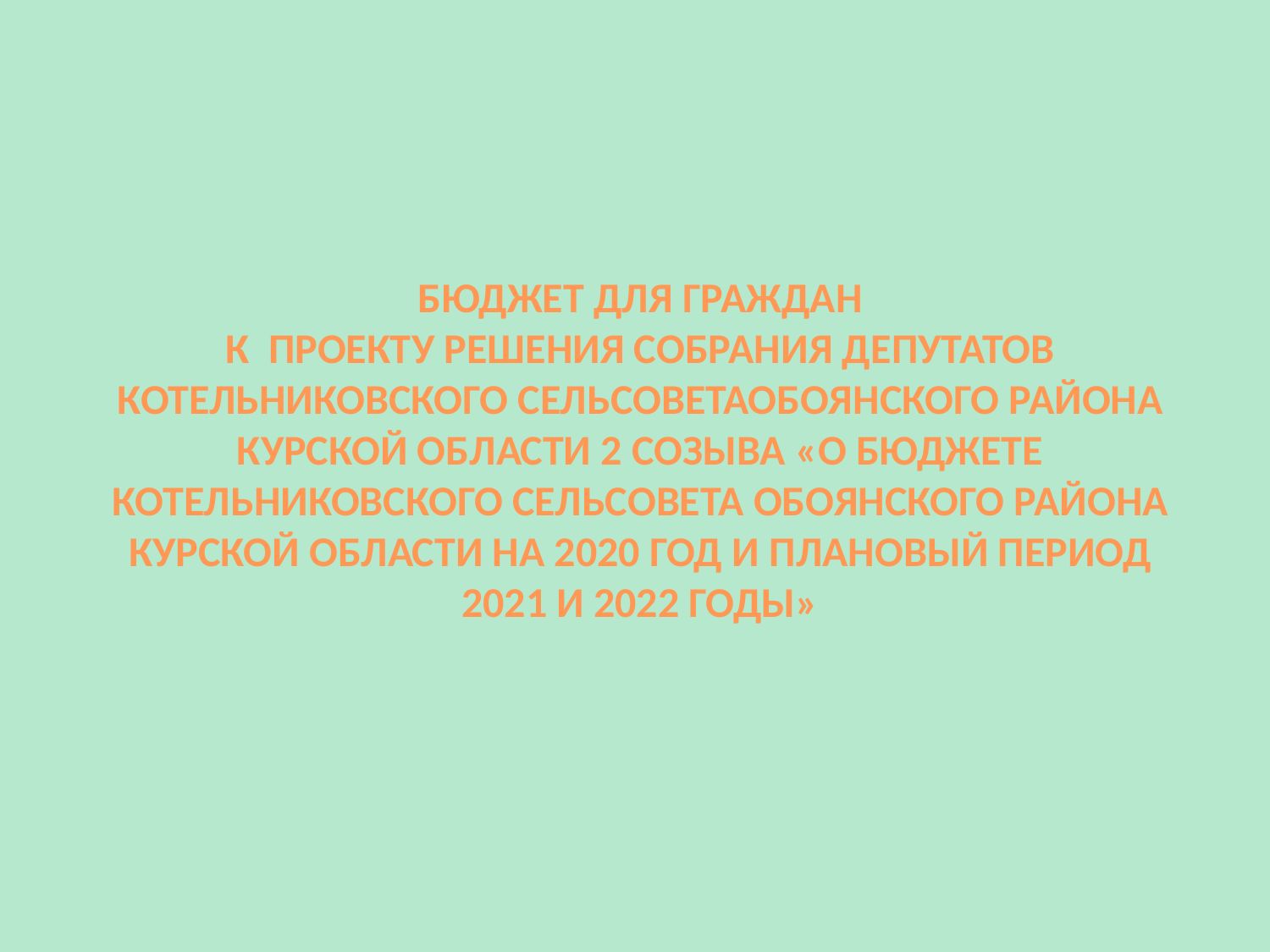

БЮДЖЕТ ДЛЯ ГРАЖДАН
К  ПРОЕКТУ РЕШЕНИЯ СОБРАНИЯ ДЕПУТАТОВ КОТЕЛЬНИКОВСКОГО СЕЛЬСОВЕТАОБОЯНСКОГО РАЙОНА КУРСКОЙ ОБЛАСТИ 2 СОЗЫВА «О БЮДЖЕТЕ КОТЕЛЬНИКОВСКОГО СЕЛЬСОВЕТА ОБОЯНСКОГО РАЙОНА КУРСКОЙ ОБЛАСТИ НА 2020 ГОД И ПЛАНОВЫЙ ПЕРИОД 2021 И 2022 ГОДЫ»